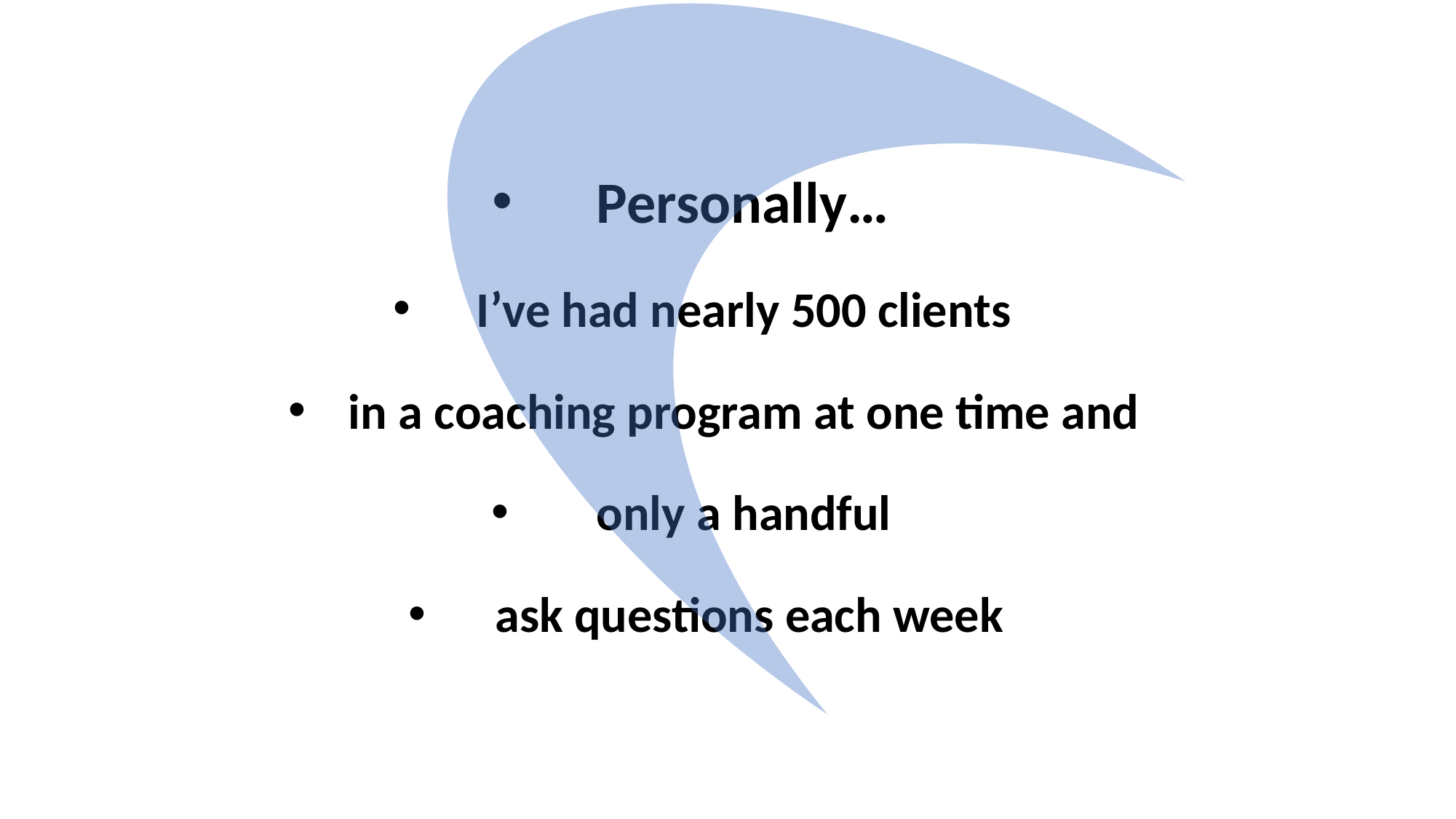

Personally…
I’ve had nearly 500 clients
in a coaching program at one time and
only a handful
ask questions each week